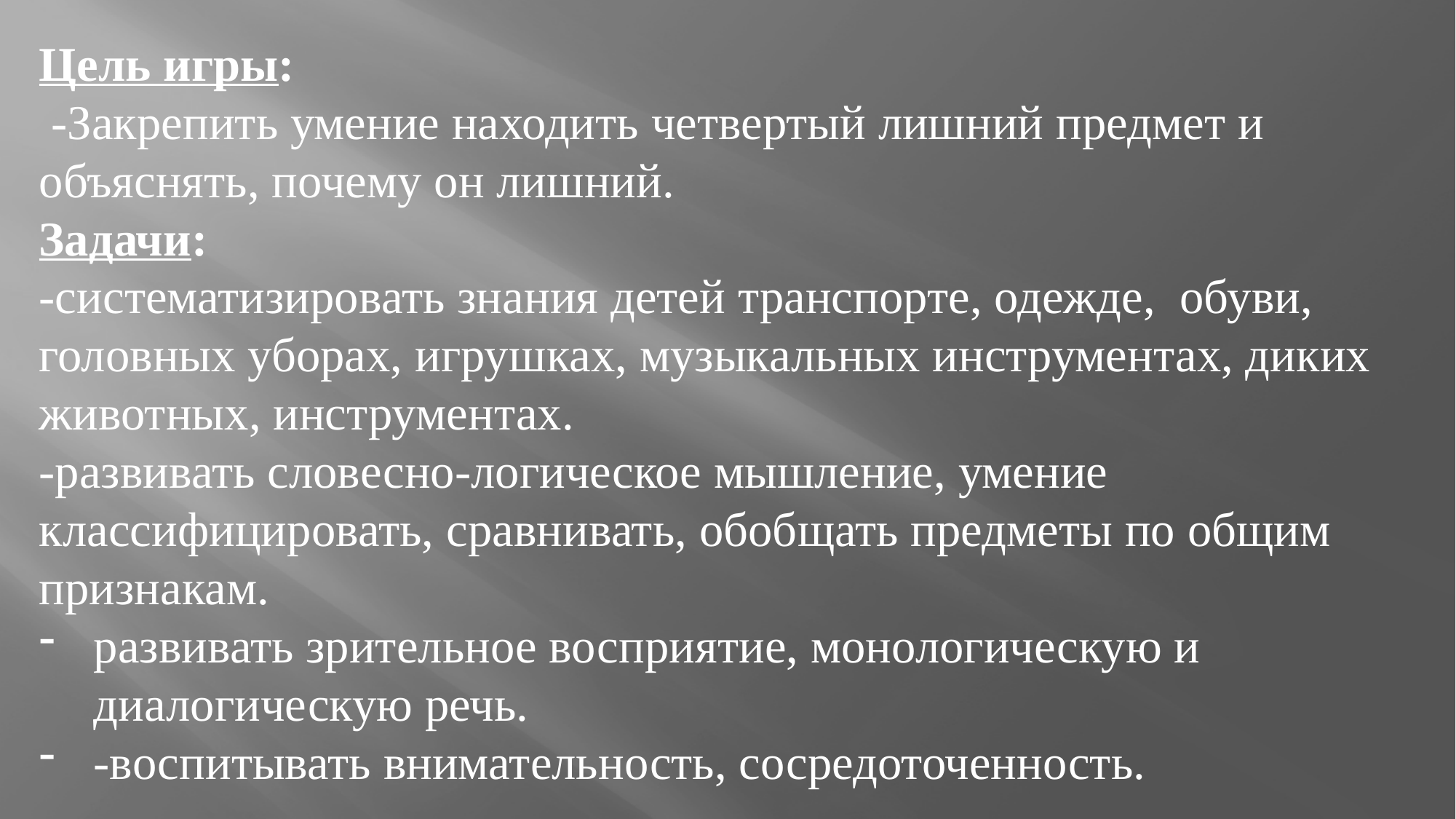

Цель игры:
 -Закрепить умение находить четвертый лишний предмет и объяснять, почему он лишний.
Задачи:
-систематизировать знания детей транспорте, одежде,  обуви, головных уборах, игрушках, музыкальных инструментах, диких животных, инструментах.
-развивать словесно-логическое мышление, умение классифицировать, сравнивать, обобщать предметы по общим признакам.
развивать зрительное восприятие, монологическую и диалогическую речь.
-воспитывать внимательность, сосредоточенность.